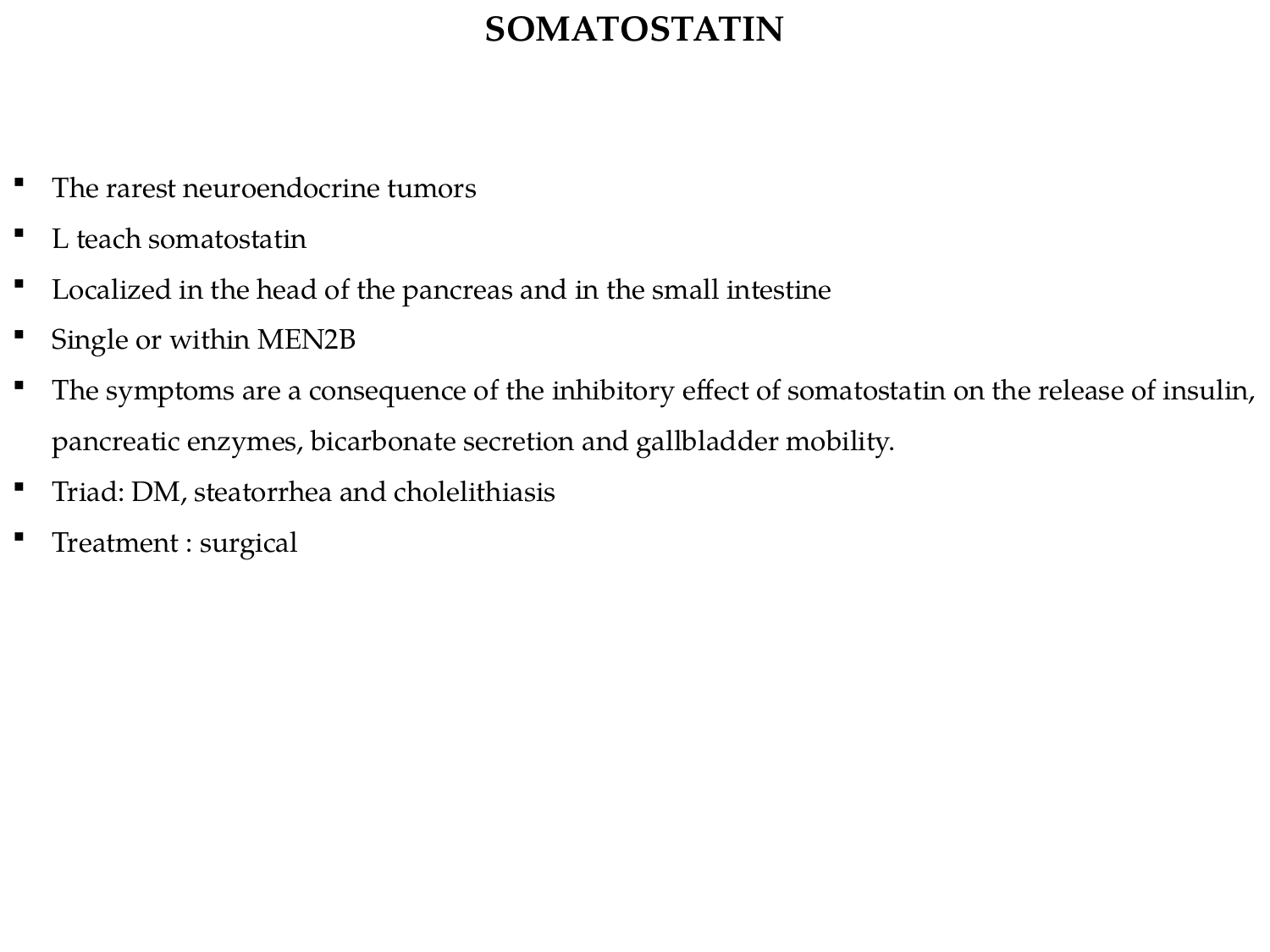

SOMATOSTATIN
The rarest neuroendocrine tumors
L teach somatostatin
Localized in the head of the pancreas and in the small intestine
Single or within MEN2B
The symptoms are a consequence of the inhibitory effect of somatostatin on the release of insulin, pancreatic enzymes, bicarbonate secretion and gallbladder mobility.
Triad: DM, steatorrhea and cholelithiasis
Treatment : surgical